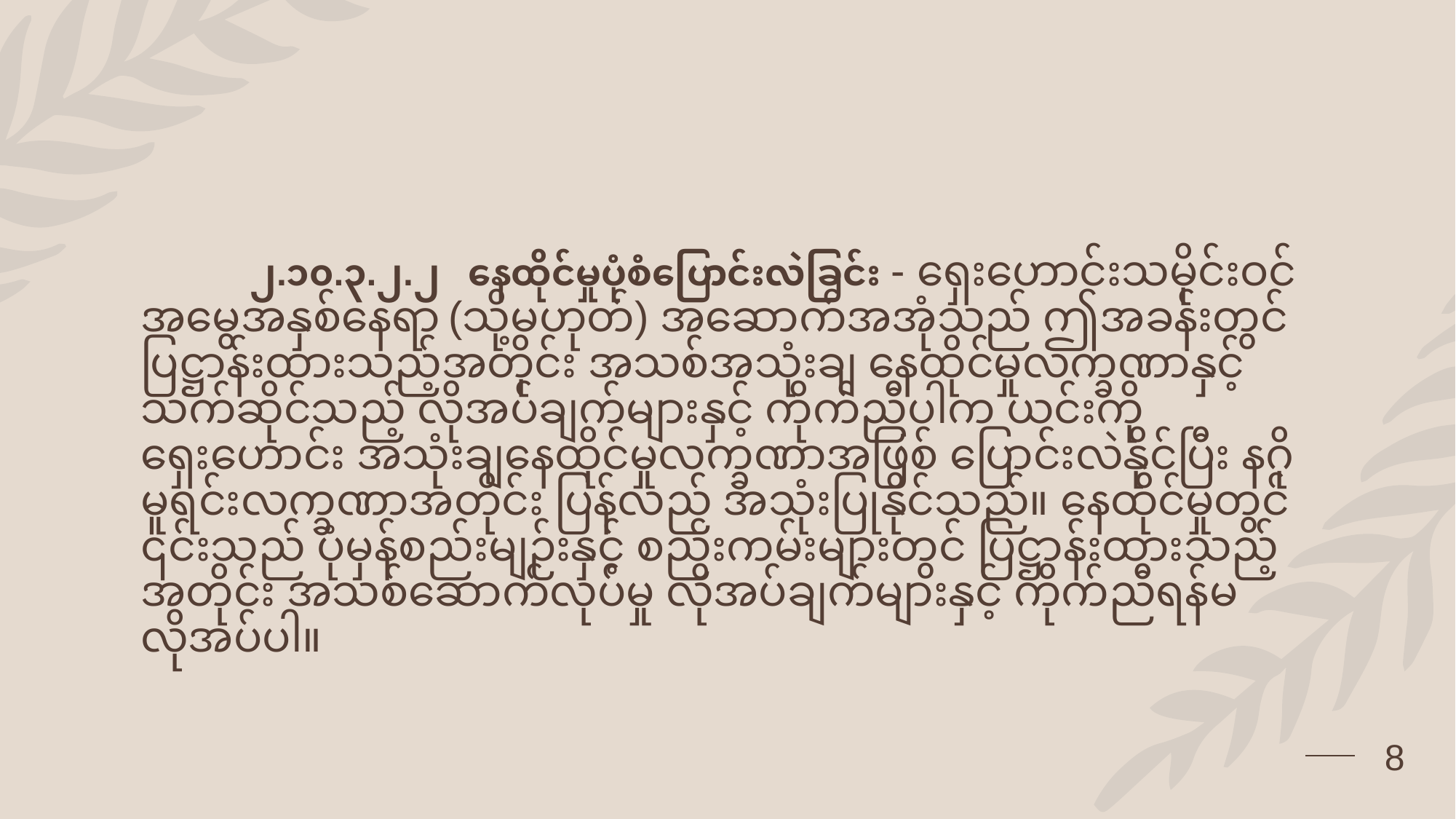

၂.၁၀.၃.၂.၂	နေထိုင်မှုပုံစံပြောင်းလဲခြင်း - ရှေးဟောင်းသမိုင်းဝင် အမွေအနှစ်နေရာ (သို့မဟုတ်) အဆောက်အအုံသည် ဤအခန်းတွင် ပြဋ္ဌာန်းထားသည့်အတိုင်း အသစ်အသုံးချ နေထိုင်မှုလက္ခဏာနှင့်သက်ဆိုင်သည့် လိုအပ်ချက်များနှင့် ကိုက်ညီပါက ယင်းကို ရှေးဟောင်း အသုံးချနေထိုင်မှုလက္ခဏာအဖြစ် ပြောင်းလဲနိုင်ပြီး နဂိုမူရင်းလက္ခဏာအတိုင်း ပြန်လည် အသုံးပြုနိုင်သည်။ နေထိုင်မှုတွင် ၎င်းသည် ပုံမှန်စည်းမျဉ်းနှင့် စည်းကမ်းများတွင် ပြဋ္ဌာန်းထားသည့်အတိုင်း အသစ်ဆောက်လုပ်မှု လိုအပ်ချက်များနှင့် ကိုက်ညီရန်မလိုအပ်ပါ။
8